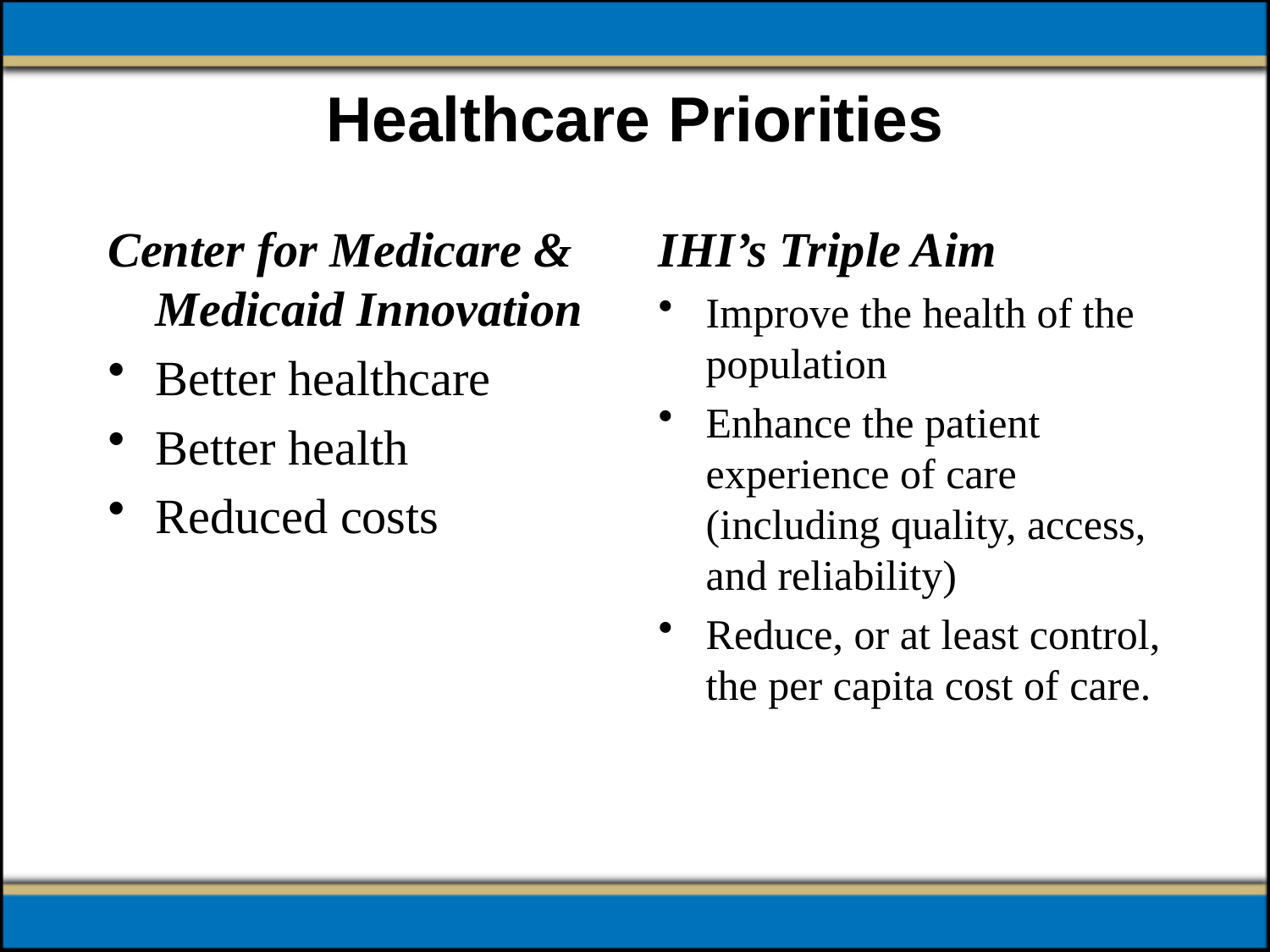

# Healthcare Priorities
Center for Medicare & Medicaid Innovation
Better healthcare
Better health
Reduced costs
IHI’s Triple Aim
Improve the health of the population
Enhance the patient experience of care (including quality, access, and reliability)
Reduce, or at least control, the per capita cost of care.